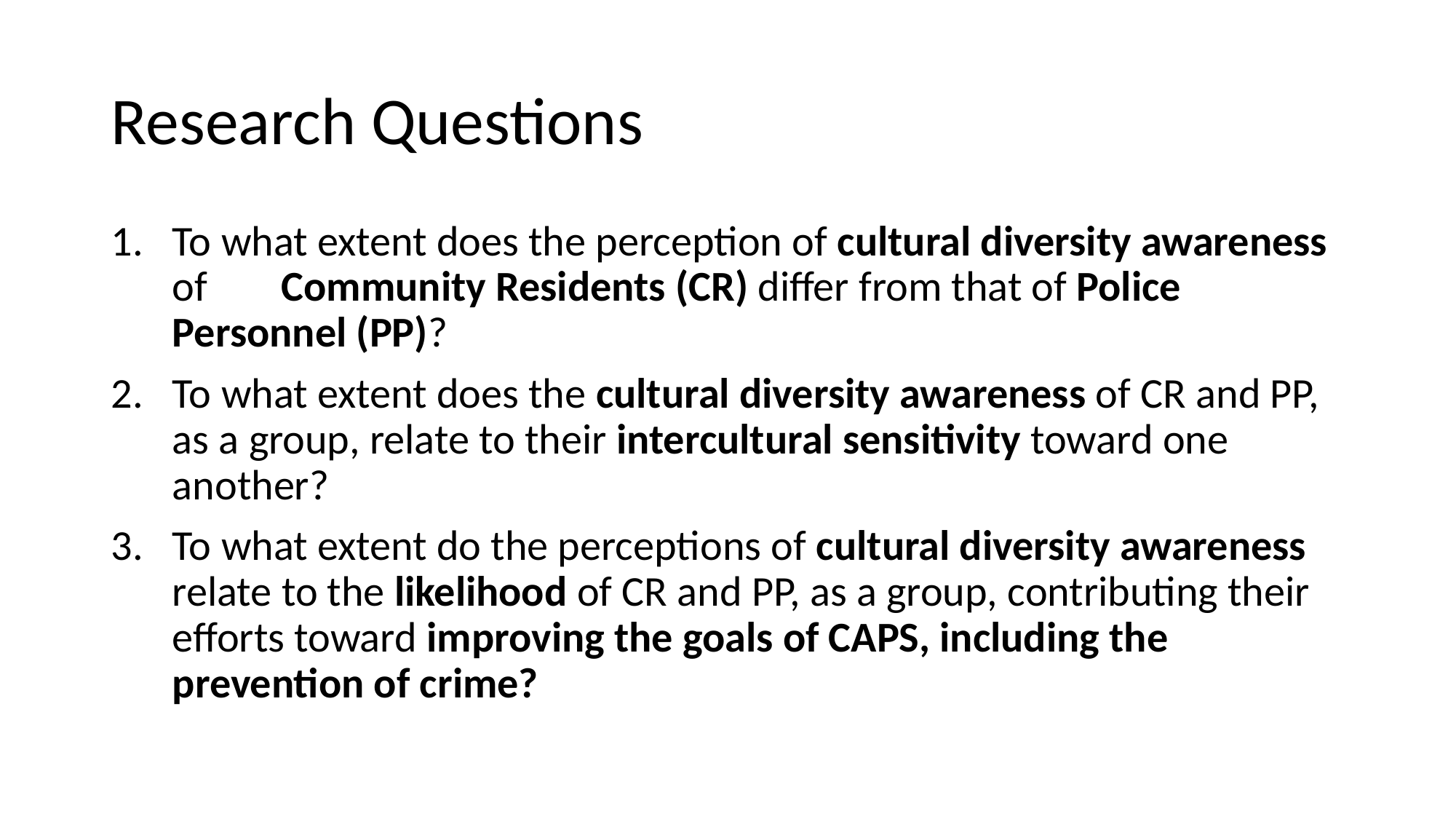

# Research Questions

To what extent does the perception of cultural diversity awareness of 	Community Residents (CR) differ from that of Police Personnel (PP)?
To what extent does the cultural diversity awareness of CR and PP, as a group, relate to their intercultural sensitivity toward one another?
To what extent do the perceptions of cultural diversity awareness relate to the likelihood of CR and PP, as a group, contributing their efforts toward improving the goals of CAPS, including the prevention of crime?